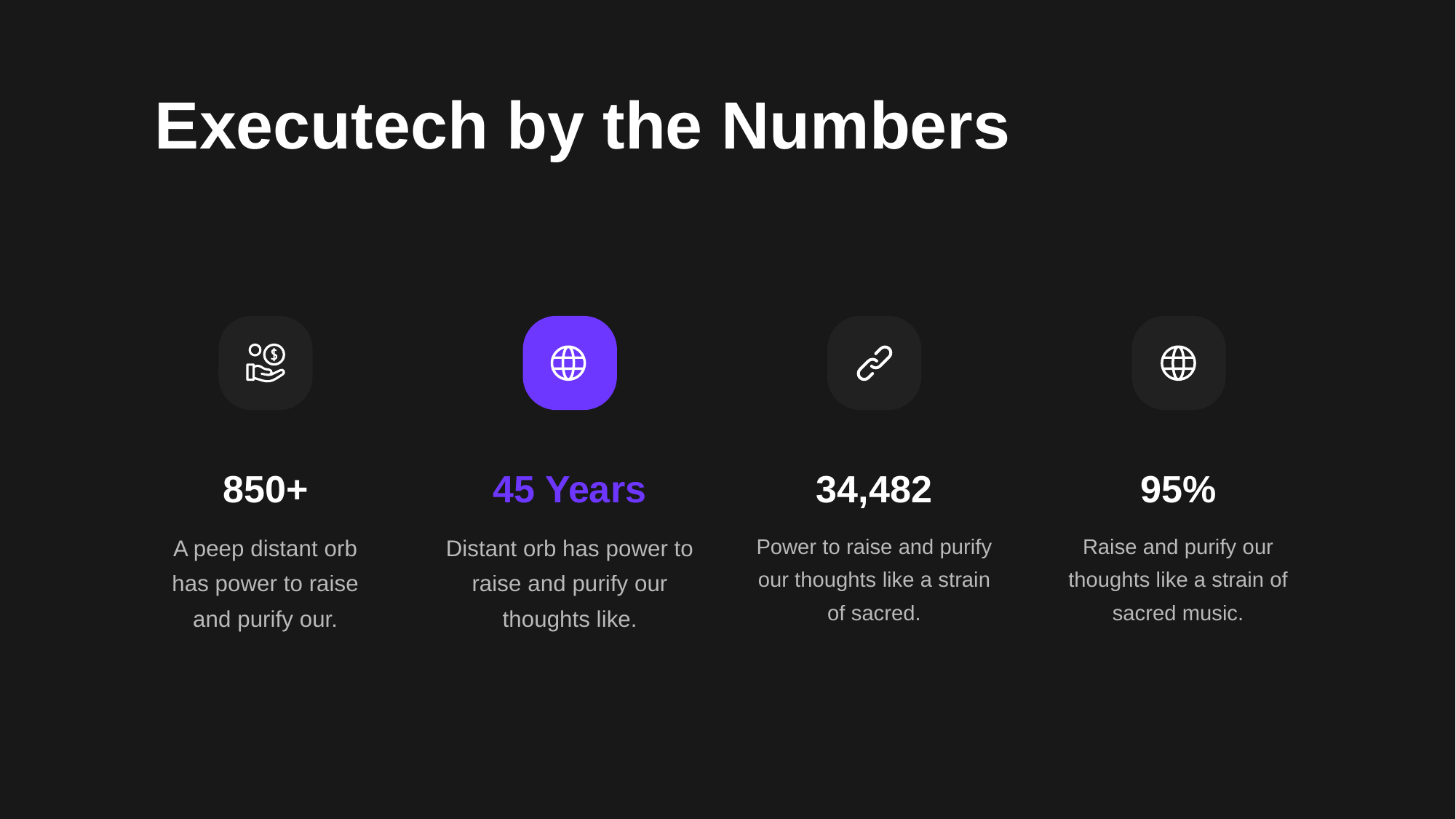

# Executech by the Numbers

850+
A peep distant orb has power to raise and purify our.
45 Years
Distant orb has power to raise and purify our thoughts like.
34,482
Power to raise and purify our thoughts like a strain of sacred.
95%
Raise and purify our thoughts like a strain of sacred music.